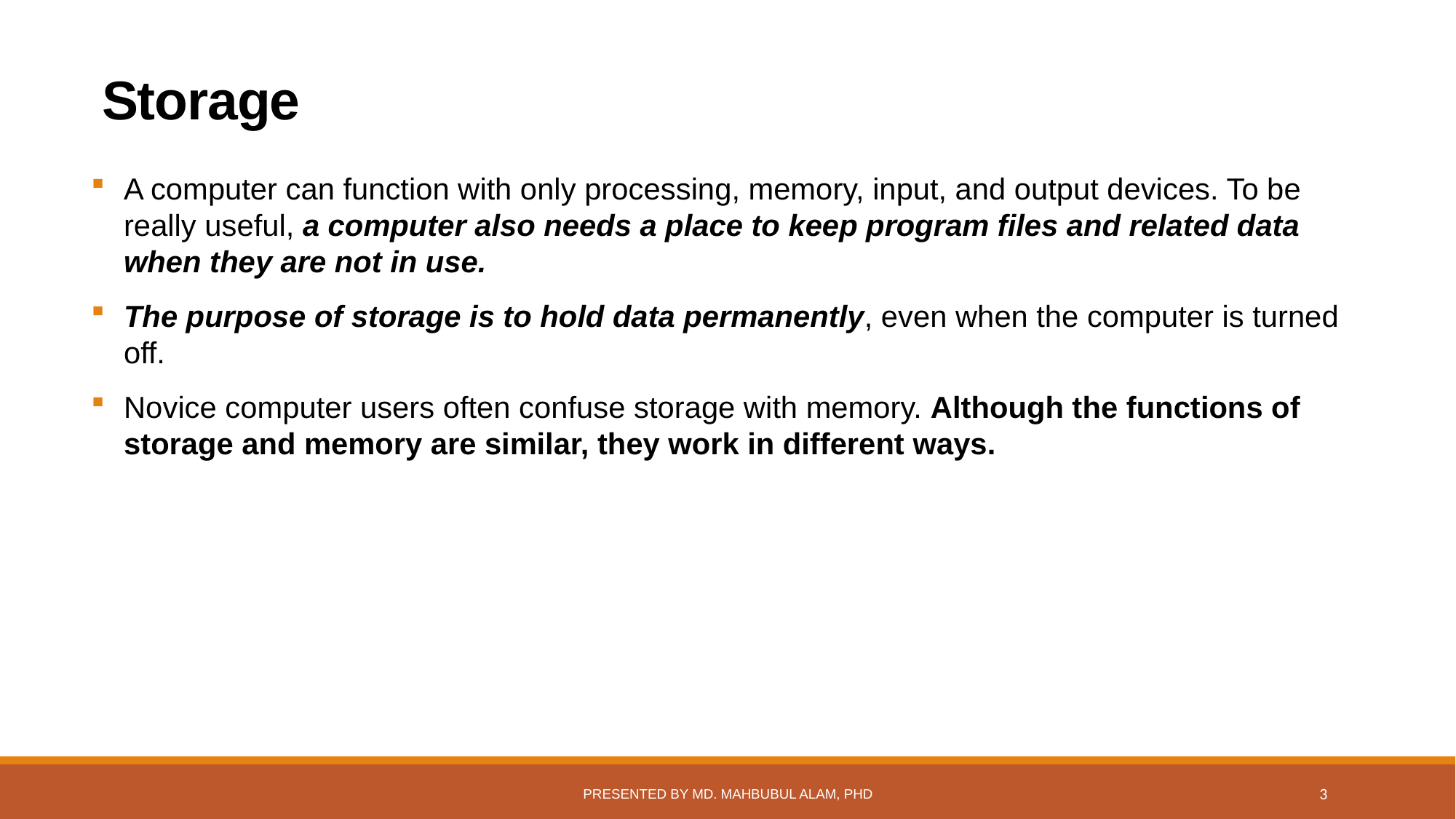

# Storage
A computer can function with only processing, memory, input, and output devices. To be really useful, a computer also needs a place to keep program files and related data when they are not in use.
The purpose of storage is to hold data permanently, even when the computer is turned off.
Novice computer users often confuse storage with memory. Although the functions of storage and memory are similar, they work in different ways.
Presented by Md. Mahbubul Alam, PhD
3